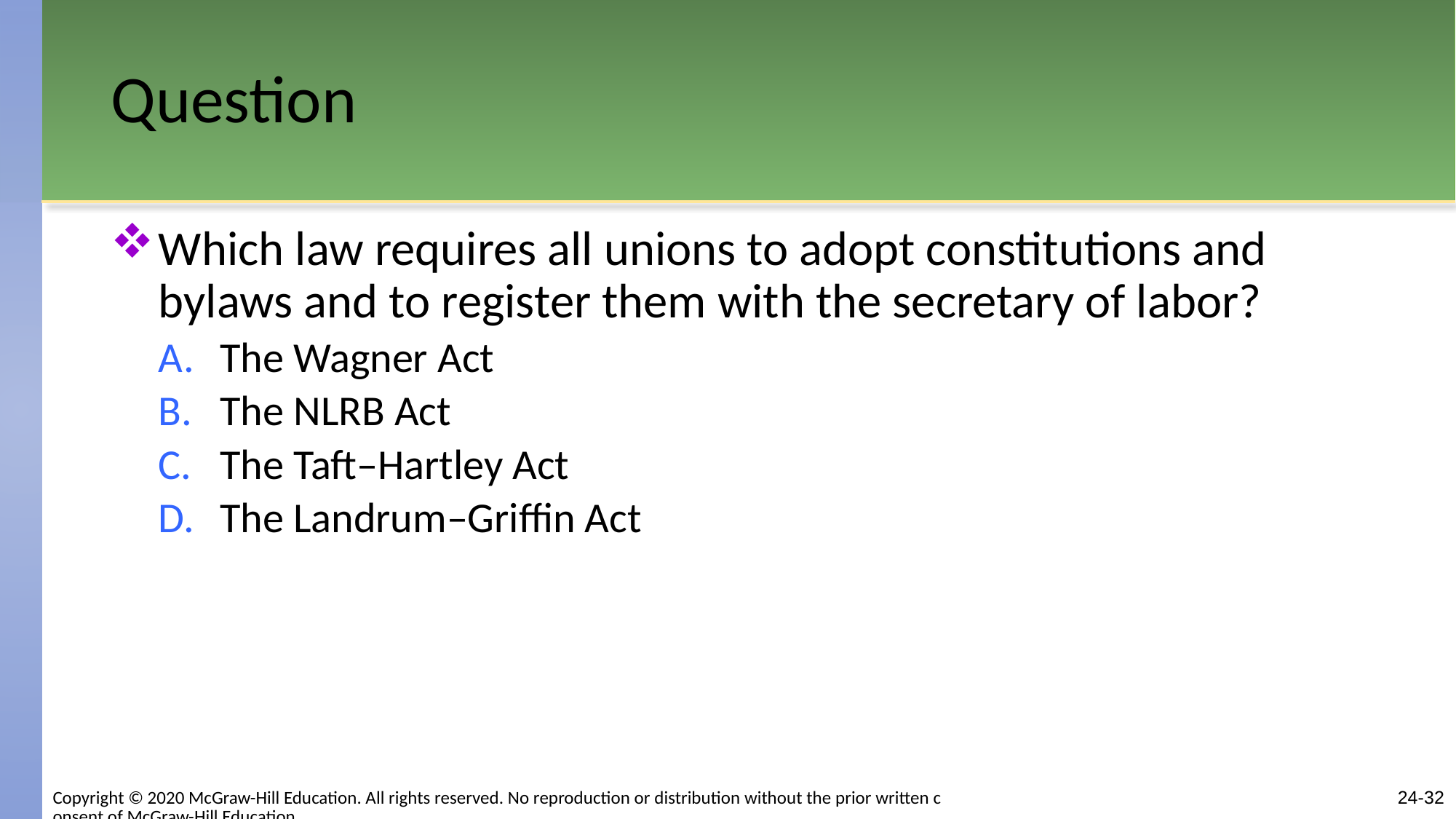

# Question
Which law requires all unions to adopt constitutions and bylaws and to register them with the secretary of labor?
The Wagner Act
The NLRB Act
The Taft–Hartley Act
The Landrum–Griffin Act
Copyright © 2020 McGraw-Hill Education. All rights reserved. No reproduction or distribution without the prior written consent of McGraw-Hill Education.
24-32